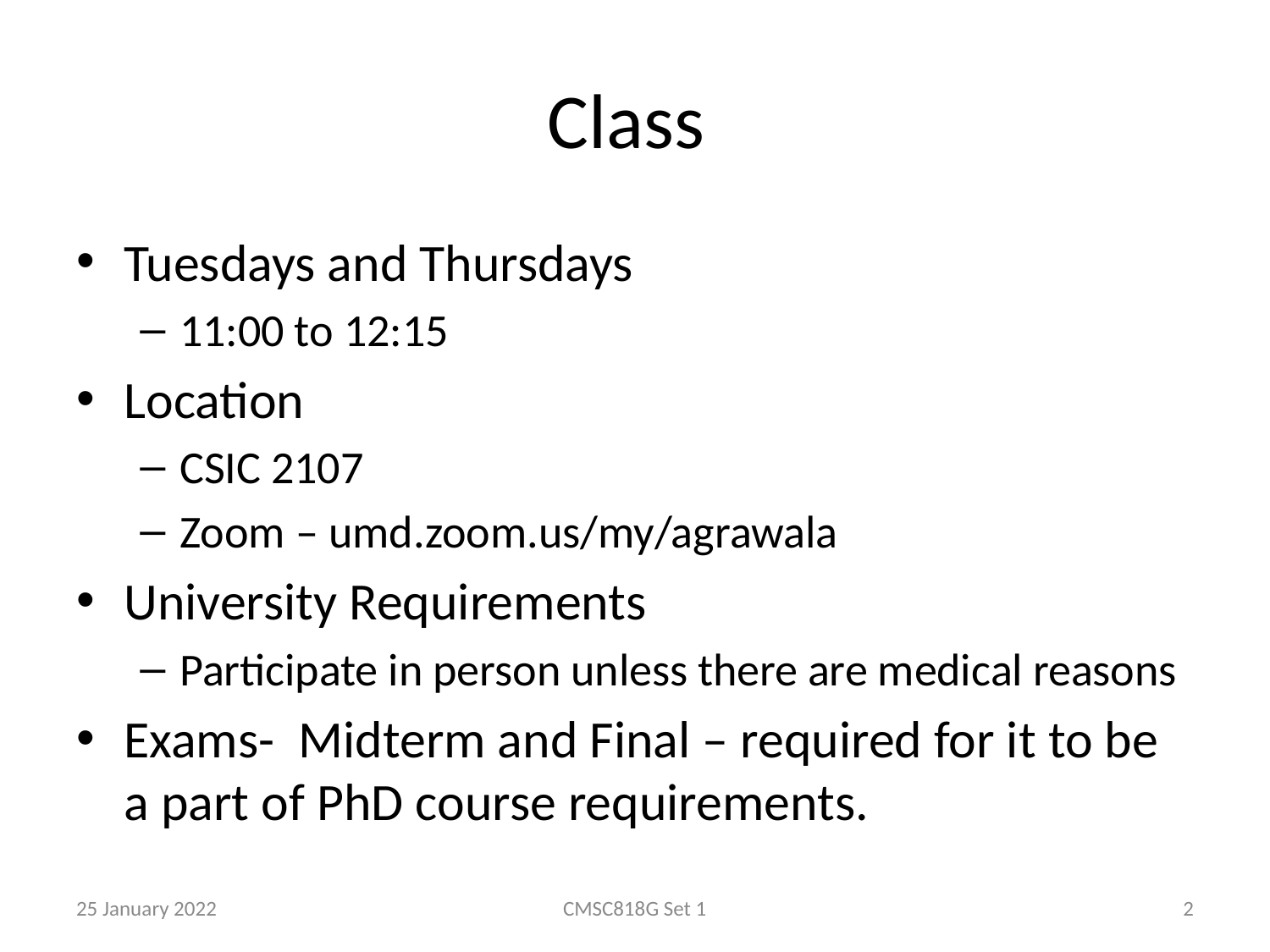

# Class
Tuesdays and Thursdays
11:00 to 12:15
Location
CSIC 2107
Zoom – umd.zoom.us/my/agrawala
University Requirements
Participate in person unless there are medical reasons
Exams-  Midterm and Final – required for it to be a part of PhD course requirements.
25 January 2022
CMSC818G Set 1
2